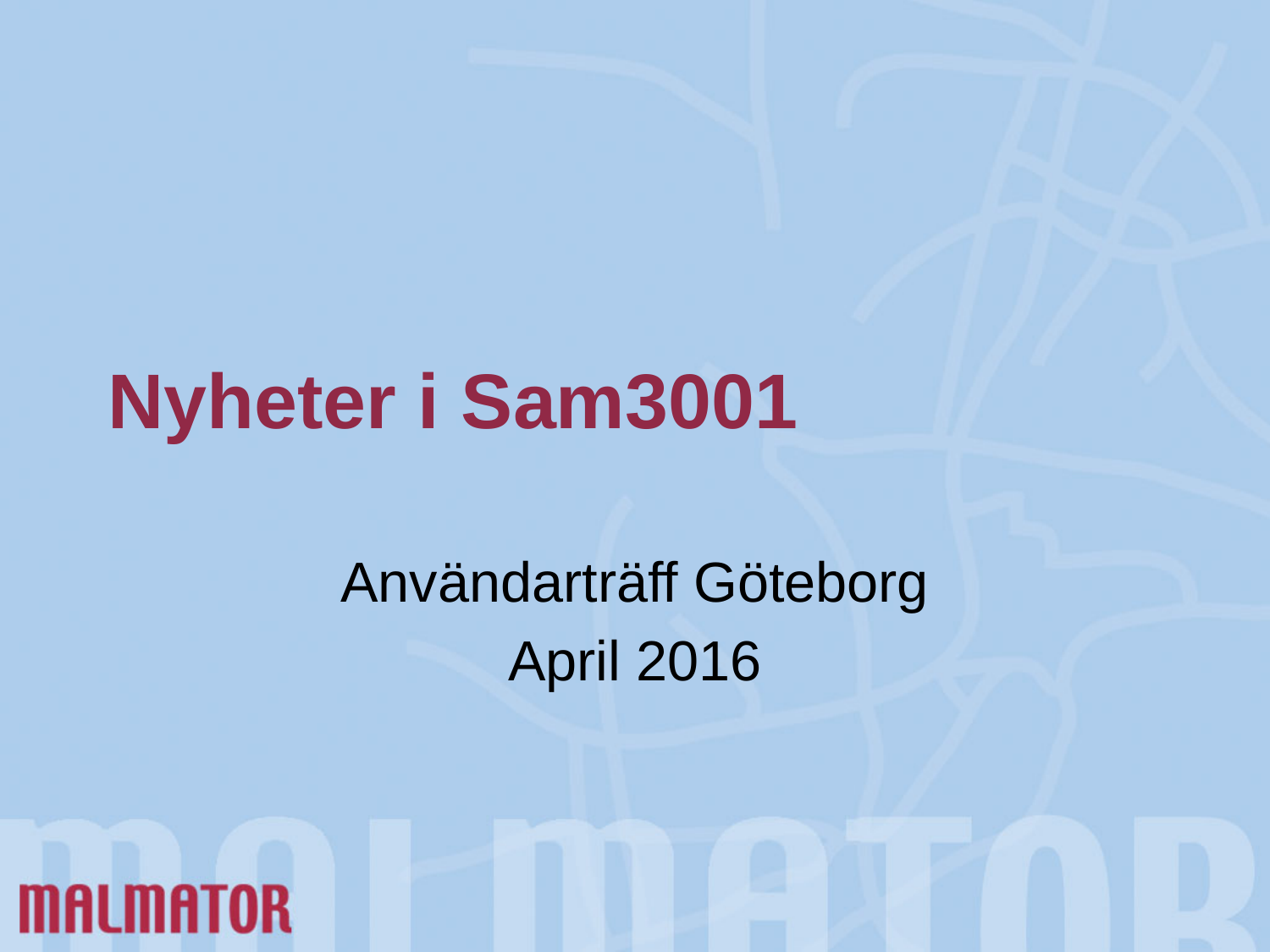

# Nyheter i Sam3001
Användarträff Göteborg
April 2016